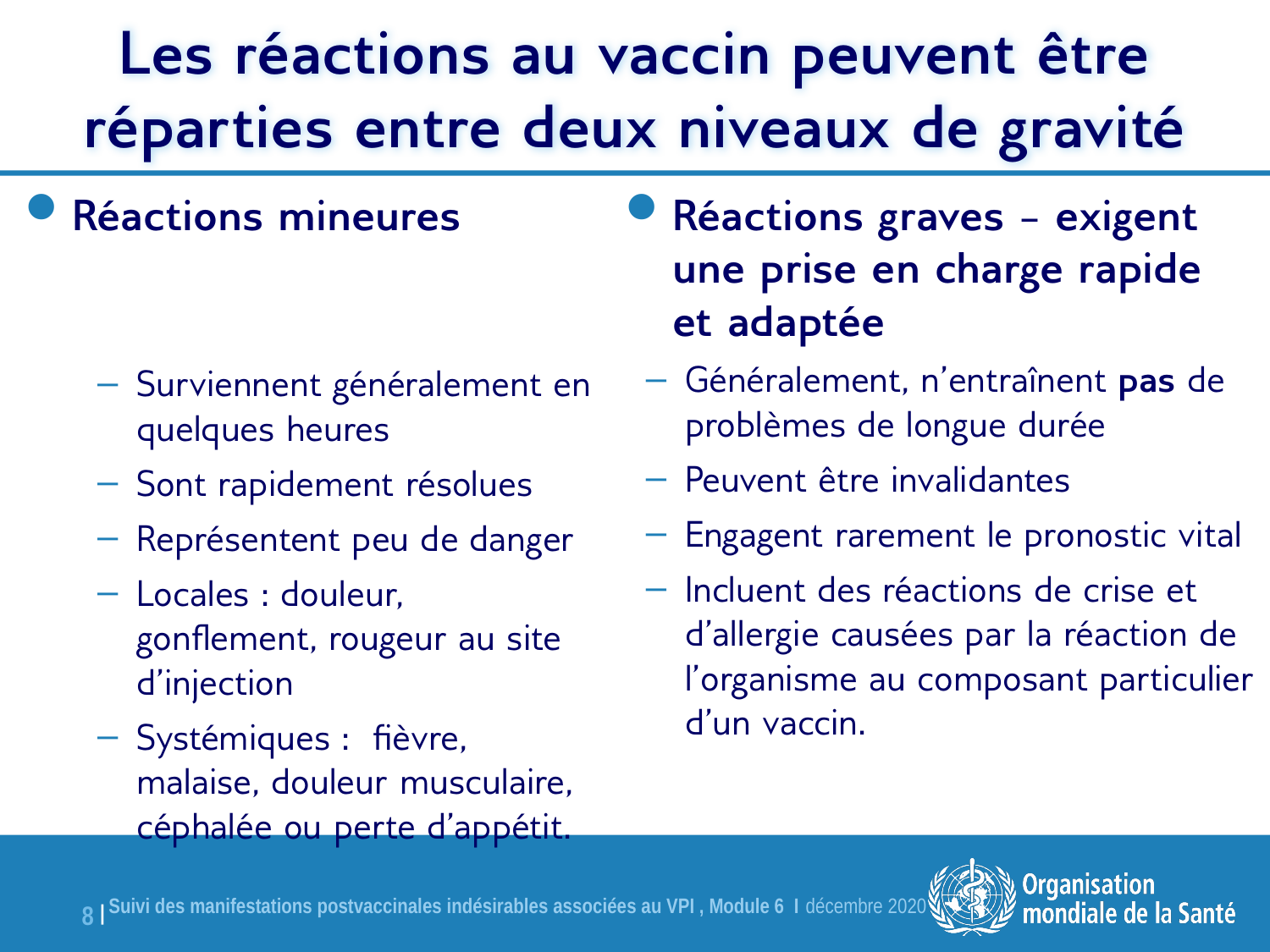

# Les réactions au vaccin peuvent être réparties entre deux niveaux de gravité
Réactions mineures

Surviennent généralement en quelques heures
Sont rapidement résolues
Représentent peu de danger
Locales : douleur, gonflement, rougeur au site d’injection
Systémiques :  fièvre, malaise, douleur musculaire, céphalée ou perte d’appétit.

Réactions graves – exigent une prise en charge rapide et adaptée
Généralement, n’entraînent pas de problèmes de longue durée
Peuvent être invalidantes
Engagent rarement le pronostic vital
Incluent des réactions de crise et d’allergie causées par la réaction de l’organisme au composant particulier d’un vaccin.